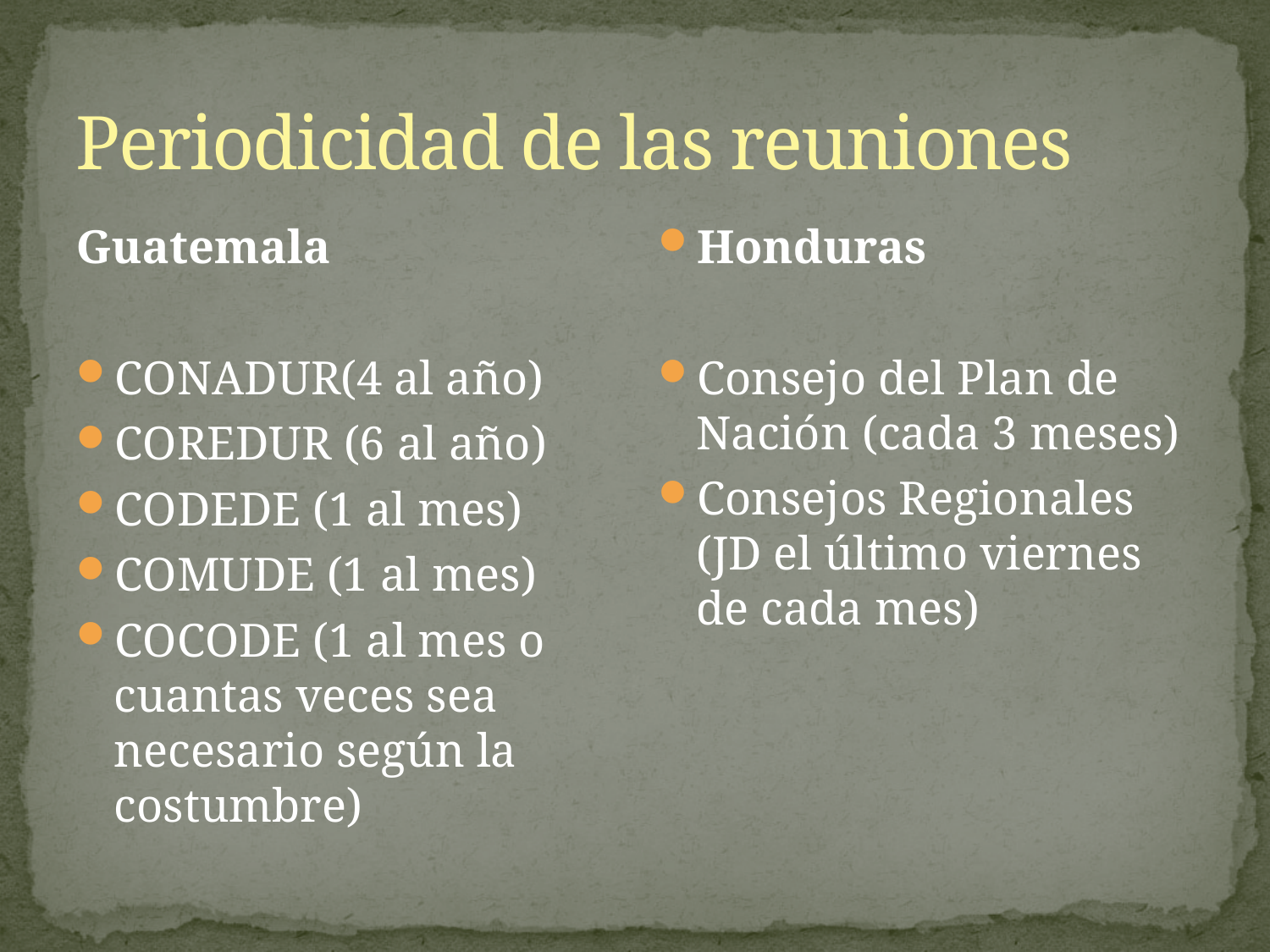

# Periodicidad de las reuniones
Guatemala

CONADUR(4 al año)
COREDUR (6 al año)
CODEDE (1 al mes)
COMUDE (1 al mes)
COCODE (1 al mes o cuantas veces sea necesario según la costumbre)
Honduras

Consejo del Plan de Nación (cada 3 meses)
Consejos Regionales  (JD el último viernes de cada mes)